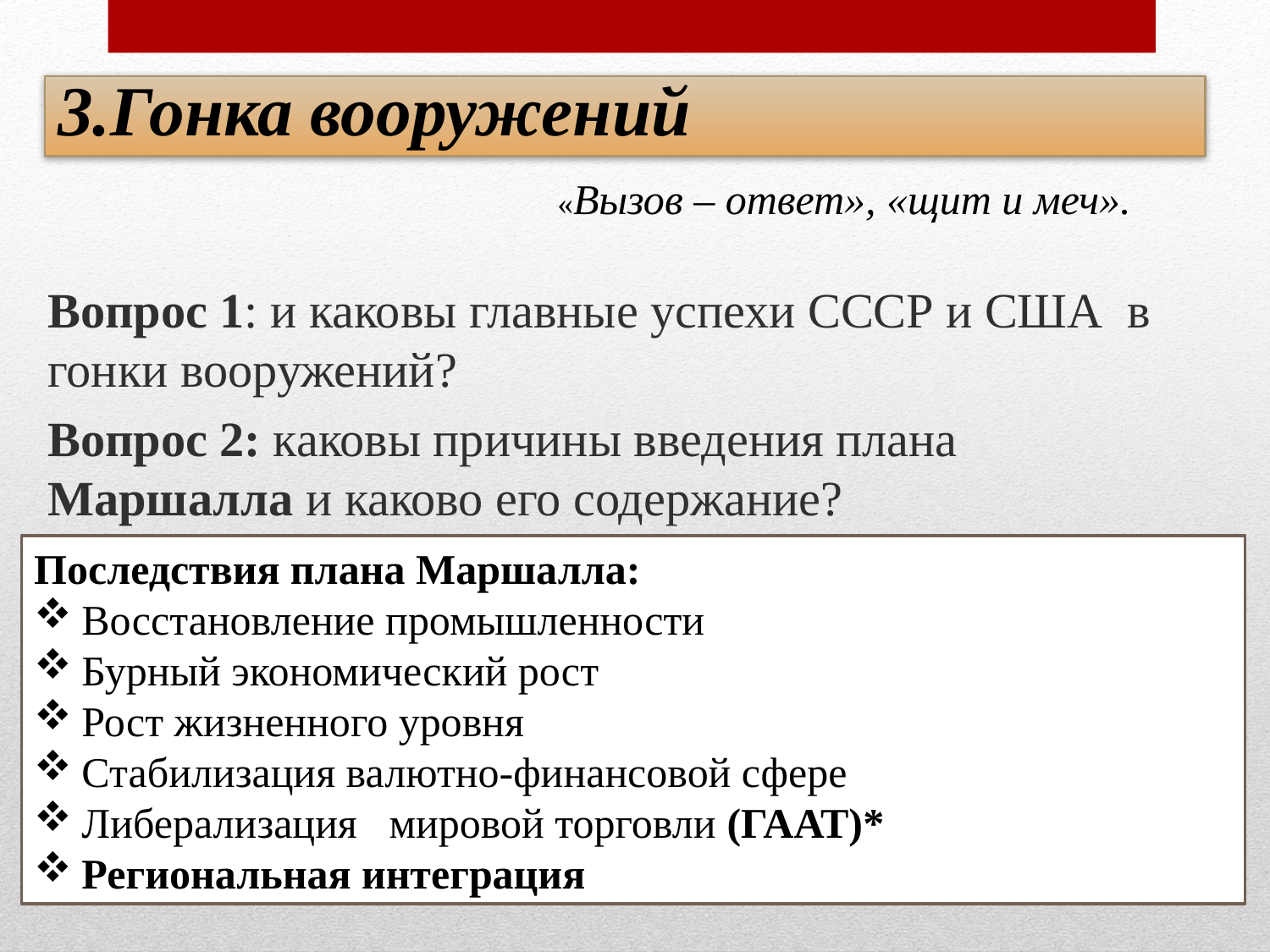

# 3.Гонка вооружений
«Вызов – ответ», «щит и меч».
Вопрос 1: и каковы главные успехи СССР и США  в гонки вооружений?
Вопрос 2: каковы причины введения плана Маршалла и каково его содержание?

Последствия плана Маршалла:
Восстановление промышленности
Бурный экономический рост
Рост жизненного уровня
Стабилизация валютно-финансовой сфере
Либерализация   мировой торговли (ГААТ)*
Региональная интеграция